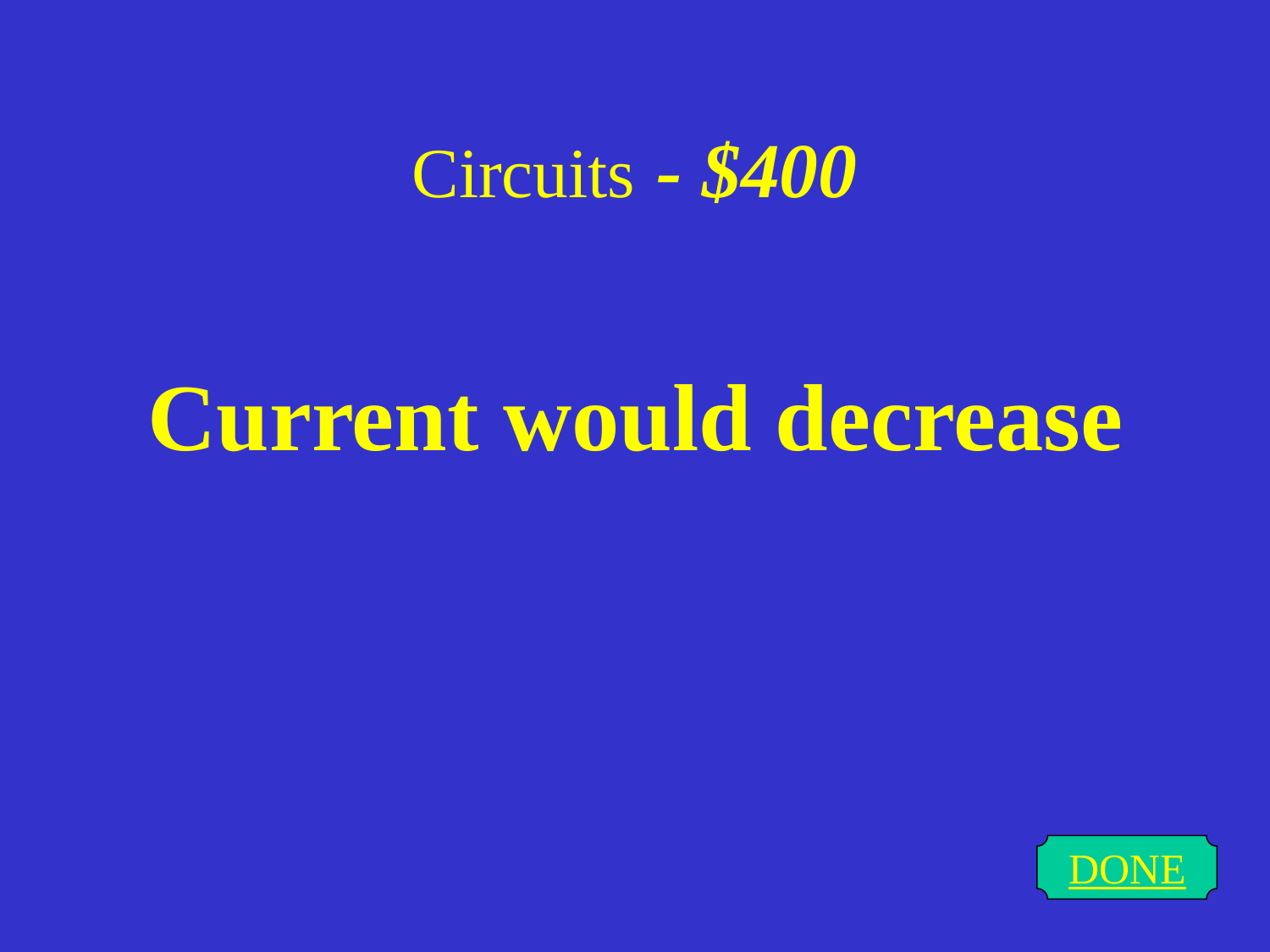

# Circuits - $400
Current would decrease

DONE